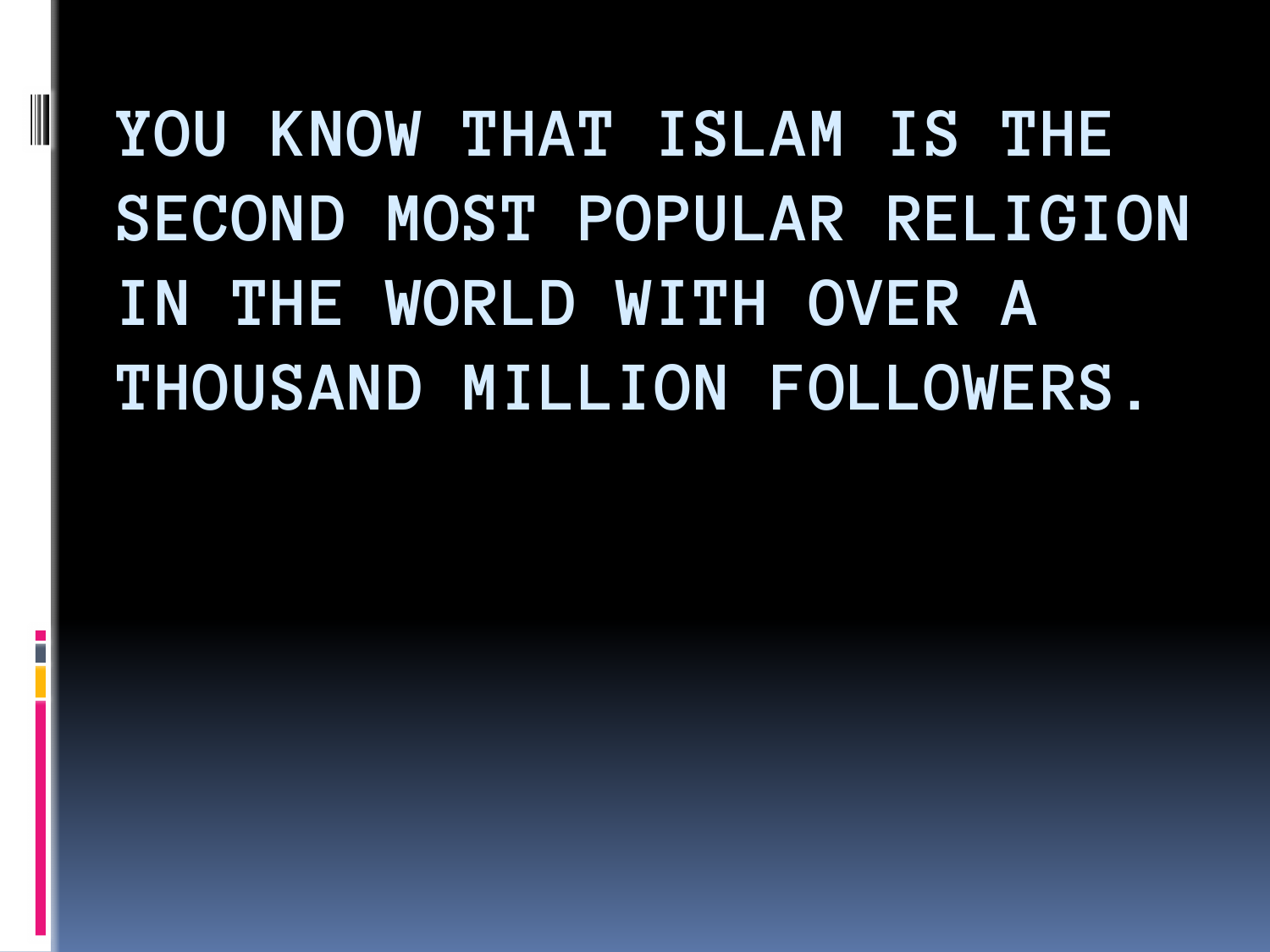

# You know that Islam is the second most popular religion in the world with over a thousand million followers.